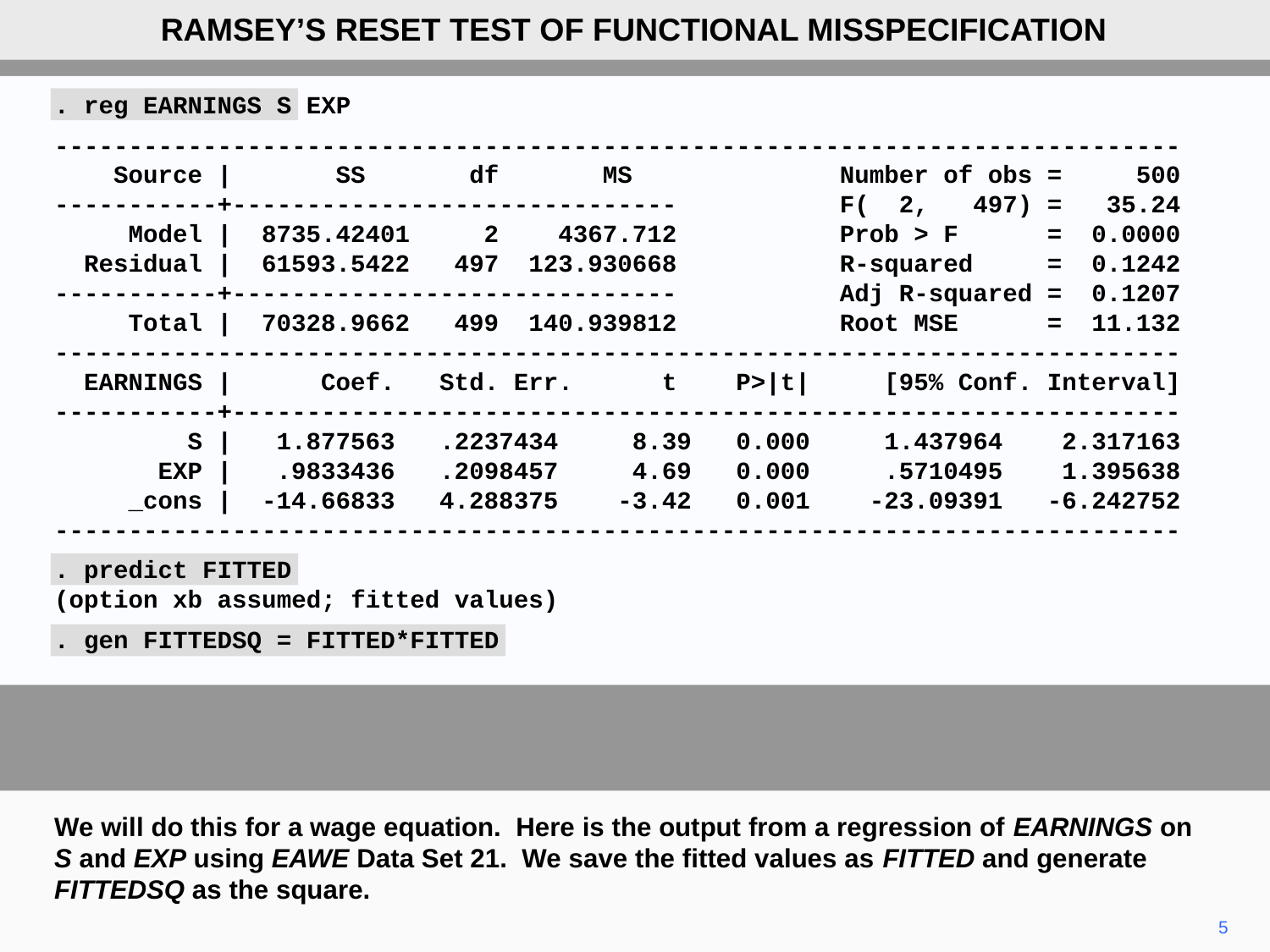

RAMSEY’S RESET TEST OF FUNCTIONAL MISSPECIFICATION

. reg EARNINGS S EXP
----------------------------------------------------------------------------
    Source |       SS       df       MS              Number of obs =     500
-----------+------------------------------           F(  2,   497) =   35.24
     Model |  8735.42401     2    4367.712           Prob > F      =  0.0000
  Residual |  61593.5422   497  123.930668           R-squared     =  0.1242
-----------+------------------------------           Adj R-squared =  0.1207
     Total |  70328.9662   499  140.939812           Root MSE      =  11.132
----------------------------------------------------------------------------
  EARNINGS |      Coef.   Std. Err.      t    P>|t|     [95% Conf. Interval]
-----------+----------------------------------------------------------------
         S |   1.877563   .2237434     8.39   0.000     1.437964    2.317163
       EXP |   .9833436   .2098457     4.69   0.000     .5710495    1.395638
     _cons |  -14.66833   4.288375    -3.42   0.001    -23.09391   -6.242752
----------------------------------------------------------------------------
. predict FITTED
(option xb assumed; fitted values)
. gen FITTEDSQ = FITTED*FITTED

We will do this for a wage equation.  Here is the output from a regression of EARNINGS on S and EXP using EAWE Data Set 21.  We save the fitted values as FITTED and generate FITTEDSQ as the square.
5